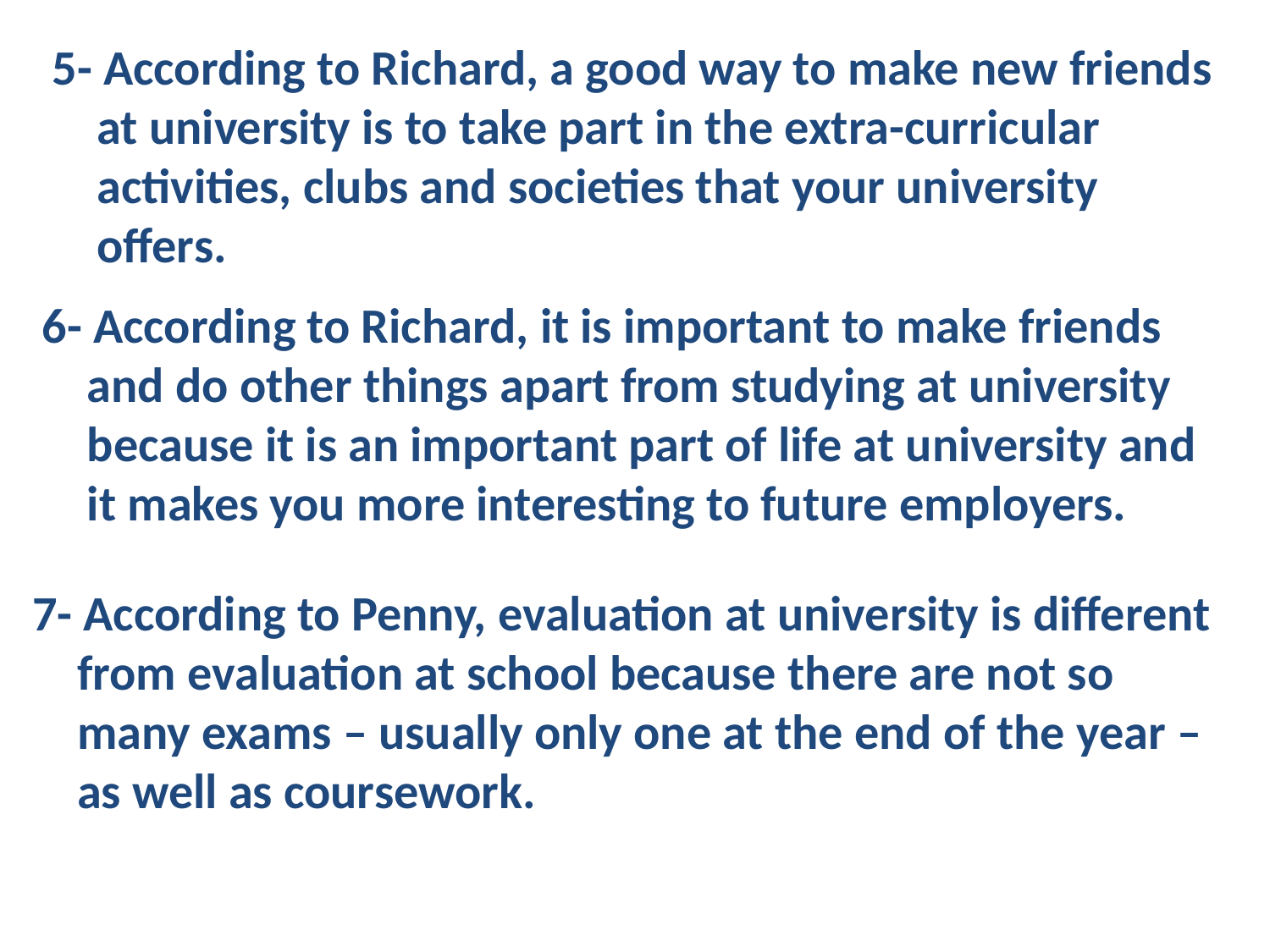

5- According to Richard, a good way to make new friends
    at university is to take part in the extra-curricular
    activities, clubs and societies that your university
    offers.
6- According to Richard, it is important to make friends
    and do other things apart from studying at university
    because it is an important part of life at university and
    it makes you more interesting to future employers.
7- According to Penny, evaluation at university is different
    from evaluation at school because there are not so
    many exams – usually only one at the end of the year –
    as well as coursework.